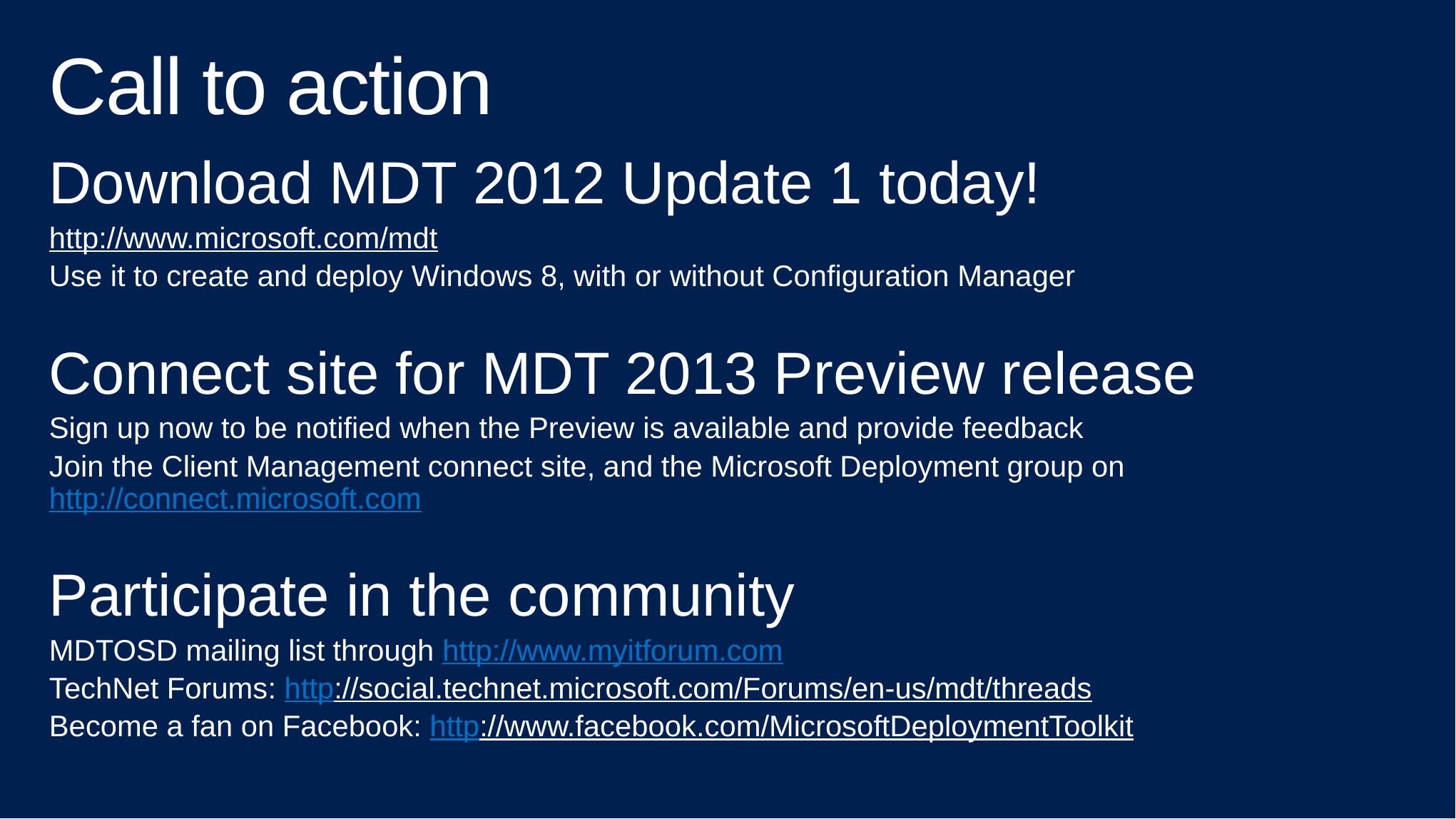

# Call to action
Download MDT 2012 Update 1 today!
http://www.microsoft.com/mdt
Use it to create and deploy Windows 8, with or without Configuration Manager

Connect site for MDT 2013 Preview release
Sign up now to be notified when the Preview is available and provide feedback
Join the Client Management connect site, and the Microsoft Deployment group on http://connect.microsoft.com

Participate in the community
MDTOSD mailing list through http://www.myitforum.com
TechNet Forums: http://social.technet.microsoft.com/Forums/en-us/mdt/threads
Become a fan on Facebook: http://www.facebook.com/MicrosoftDeploymentToolkit